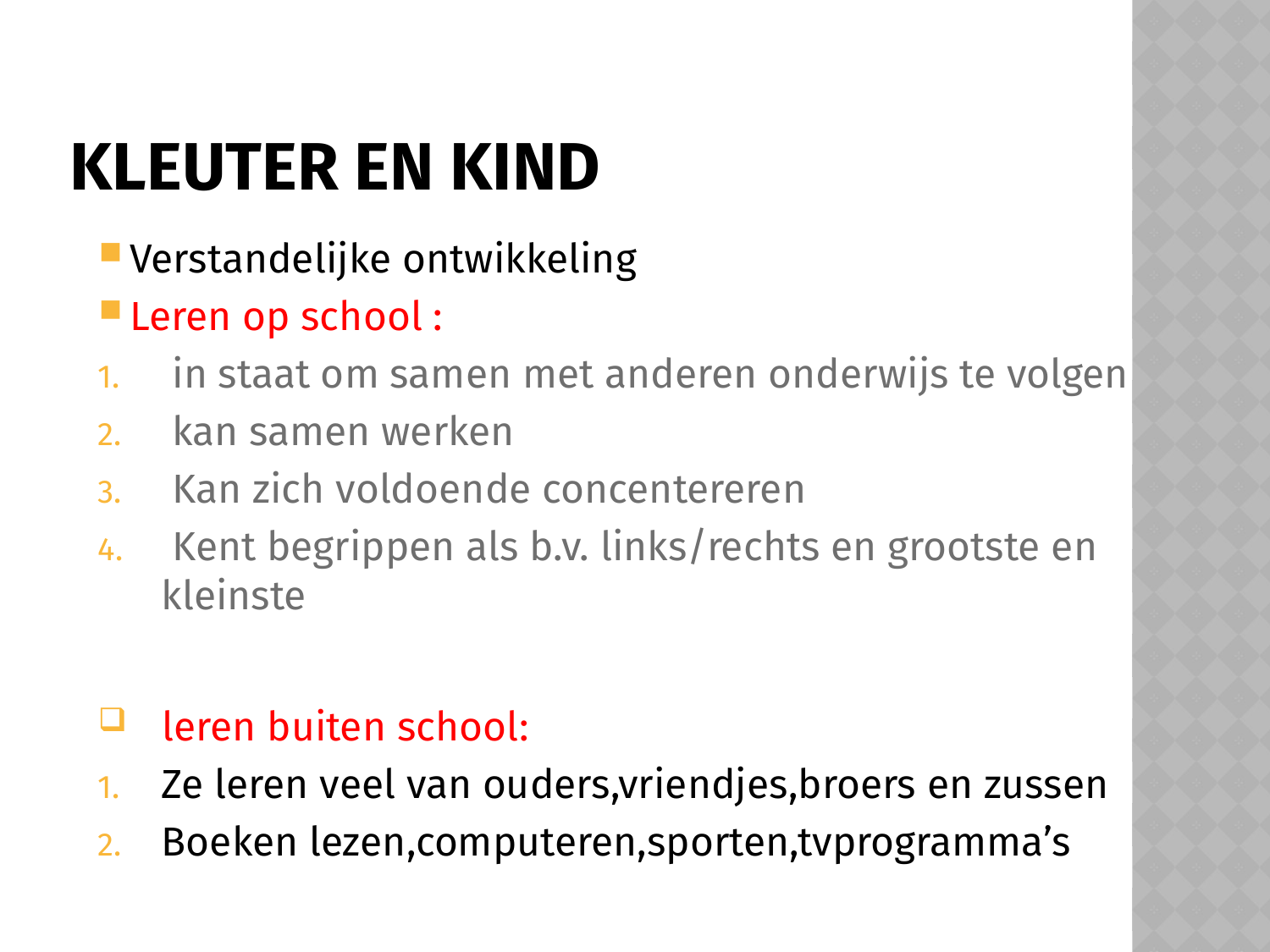

# Kleuter en Kind
Verstandelijke ontwikkeling
Leren op school :
 in staat om samen met anderen onderwijs te volgen
 kan samen werken
 Kan zich voldoende concentereren
 Kent begrippen als b.v. links/rechts en grootste en    kleinste

   leren buiten school:
Ze leren veel van ouders,vriendjes,broers en zussen
Boeken lezen,computeren,sporten,tvprogramma’s